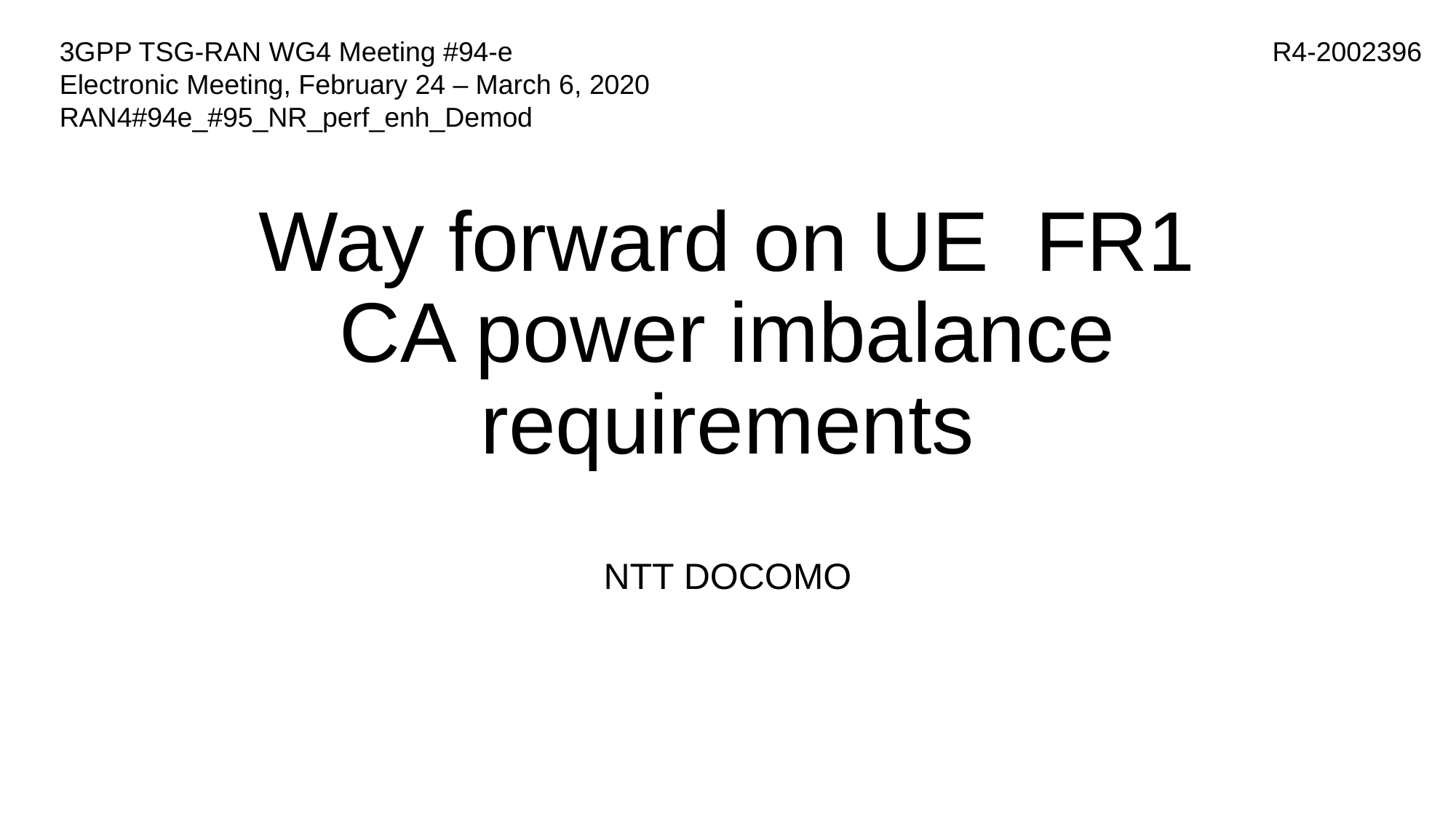

3GPP TSG-RAN WG4 Meeting #94-e
Electronic Meeting, February 24 – March 6, 2020
RAN4#94e_#95_NR_perf_enh_Demod
R4-2002396
# Way forward on UE  FR1 CA power imbalance requirements
NTT DOCOMO